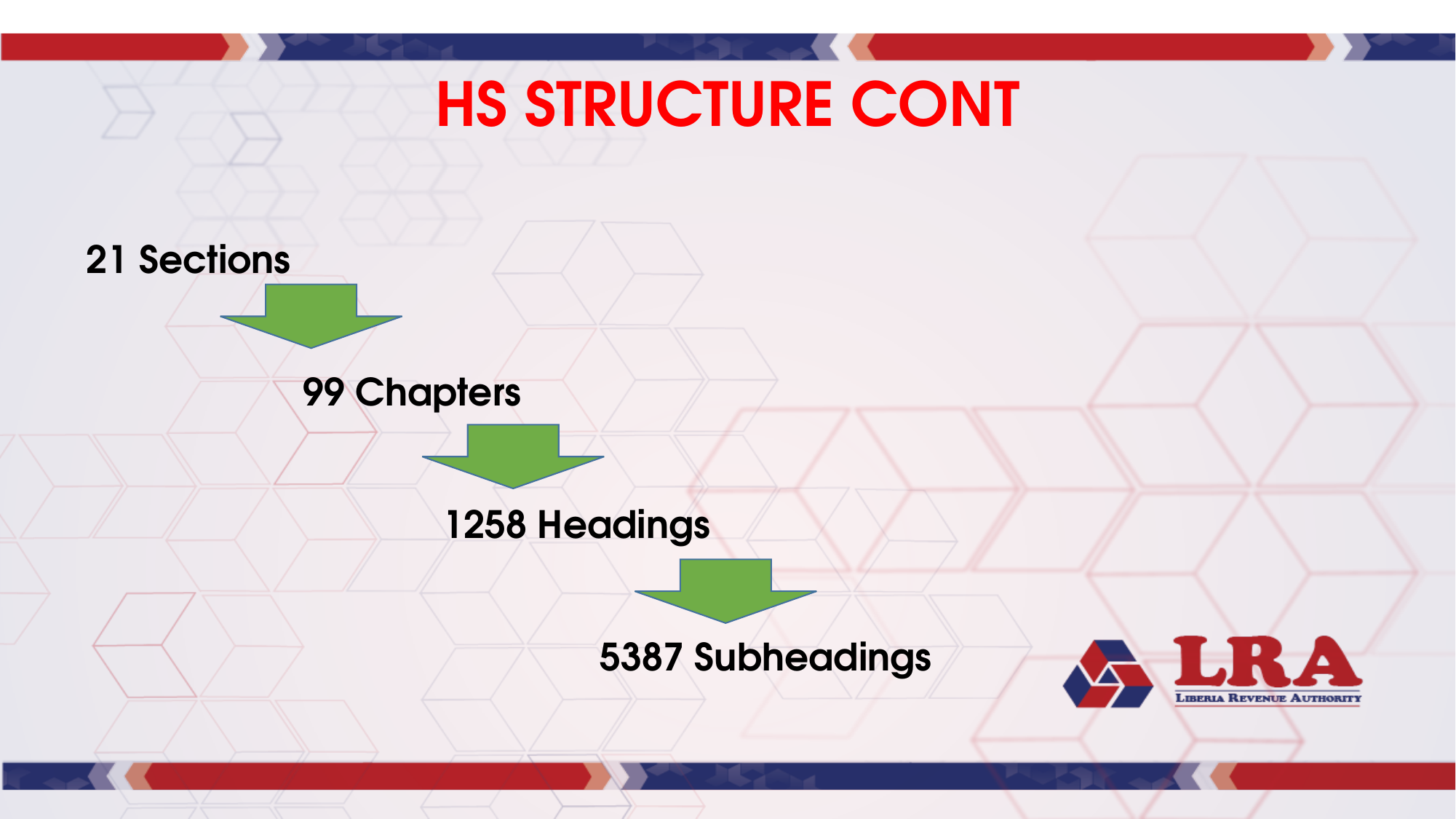

# HS STRUCTURE CONT

 21 Sections

                          99 Chapters

                                          1258 Headings

                                                            5387 Subheadings